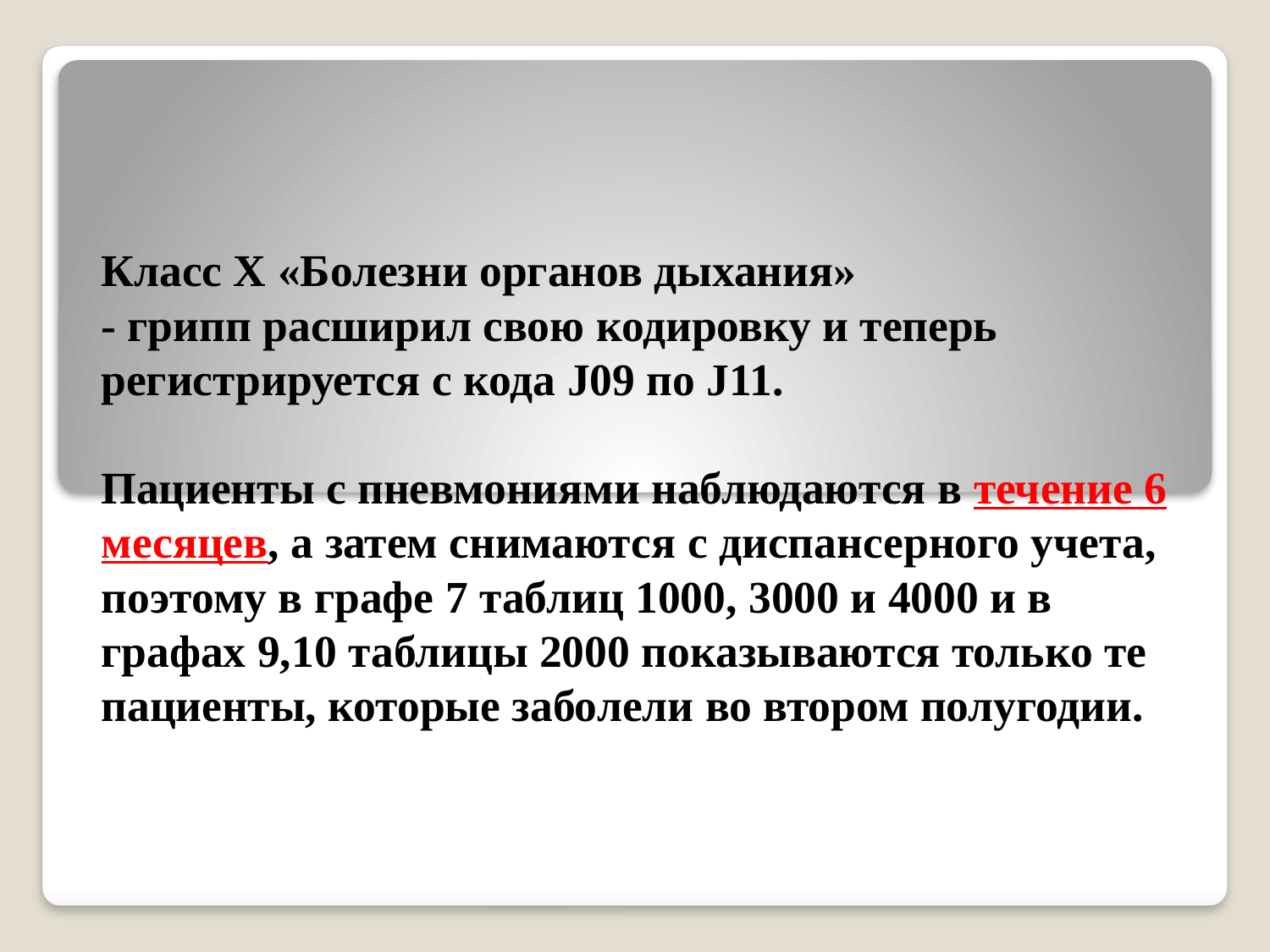

# Класс Х «Болезни органов дыхания» - грипп расширил свою кодировку и теперь регистрируется с кода J09 по J11. Пациенты с пневмониями наблюдаются в течение 6 месяцев, а затем снимаются с диспансерного учета, поэтому в графе 7 таблиц 1000, 3000 и 4000 и в графах 9,10 таблицы 2000 показываются только те пациенты, которые заболели во втором полугодии.